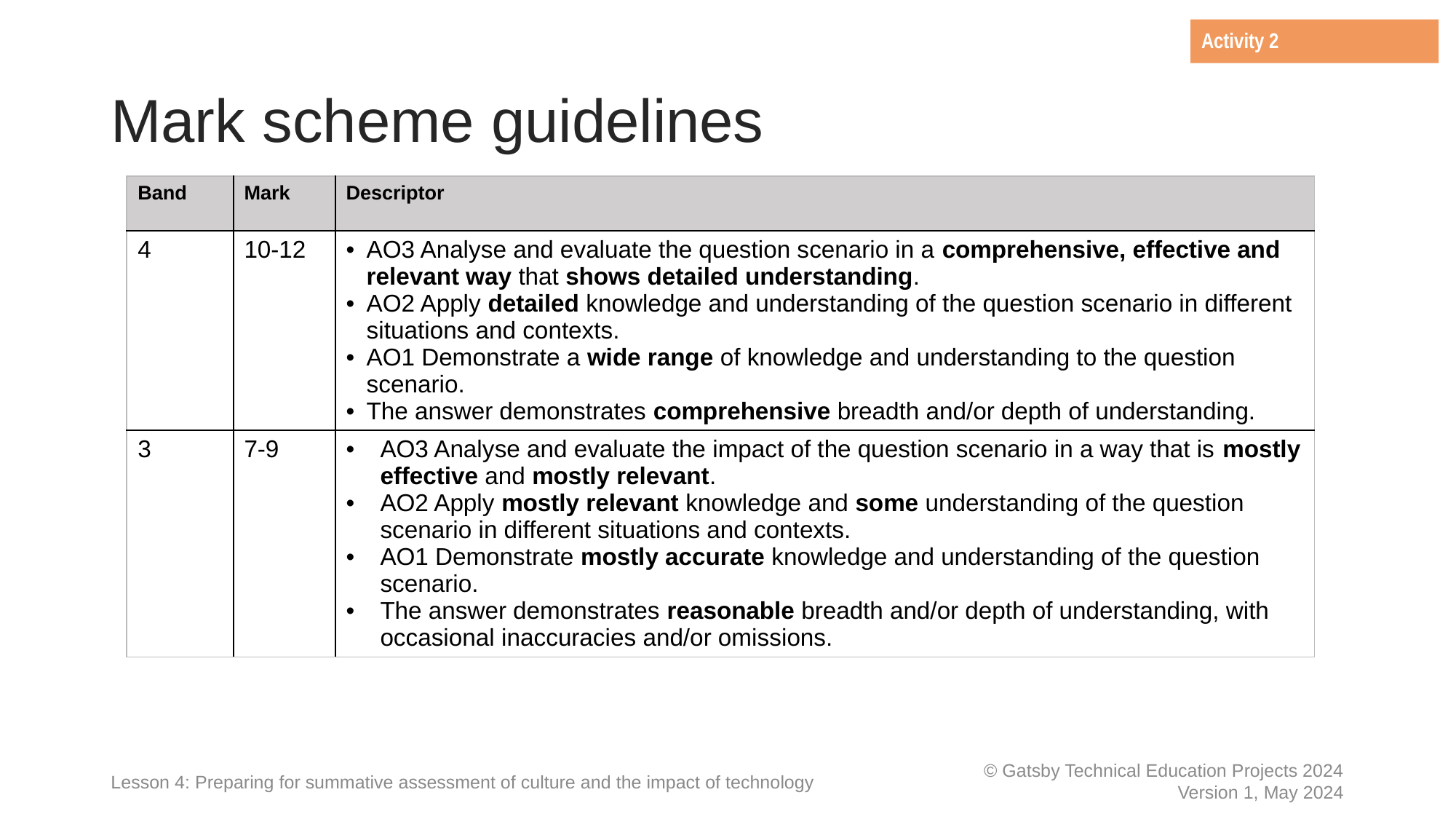

Activity 2
# Mark scheme guidelines
| Band | Mark | Descriptor |
| --- | --- | --- |
| 4 | 10-12 | AO3 Analyse and evaluate the question scenario in a comprehensive, effective and relevant way that shows detailed understanding. AO2 Apply detailed knowledge and understanding of the question scenario in different situations and contexts. AO1 Demonstrate a wide range of knowledge and understanding to the question scenario. The answer demonstrates comprehensive breadth and/or depth of understanding. |
| 3 | 7-9 | AO3 Analyse and evaluate the impact of the question scenario in a way that is mostly effective and mostly relevant. AO2 Apply mostly relevant knowledge and some understanding of the question scenario in different situations and contexts. AO1 Demonstrate mostly accurate knowledge and understanding of the question scenario. The answer demonstrates reasonable breadth and/or depth of understanding, with occasional inaccuracies and/or omissions. |
Lesson 4: Preparing for summative assessment of culture and the impact of technology